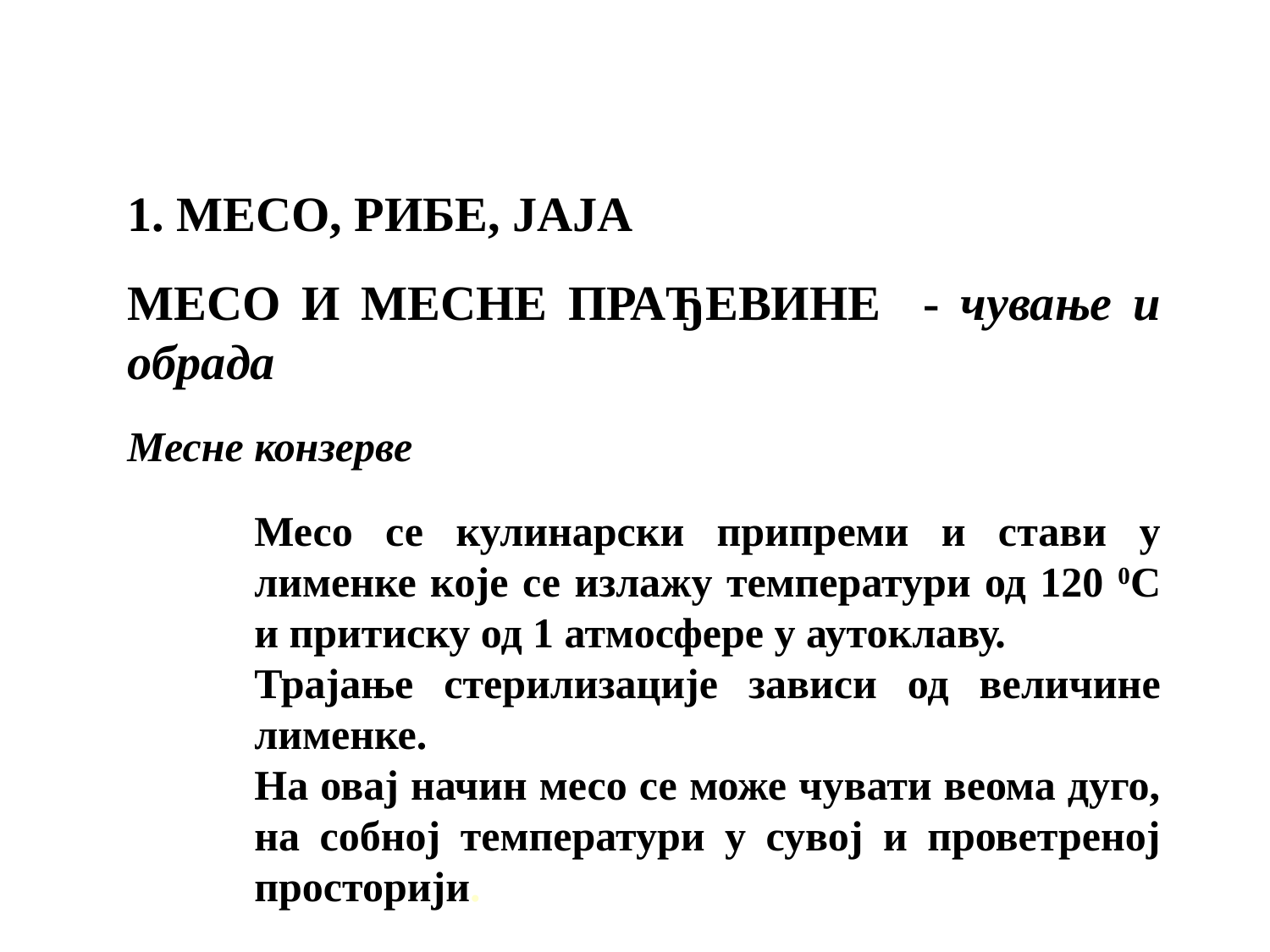

1. МЕСО, РИБЕ, ЈАЈА

МЕСО И МЕСНЕ ПРАЂЕВИНЕ  - чување и обрада

Месне конзерве

Месо се кулинарски припреми и стави у лименке које се излажу температури од 120 0С и притиску од 1 атмосфере у аутоклаву.
Трајање стерилизације зависи од величине лименке.
На овај начин месо се може чувати веома дуго, на собној температури у сувој и проветреној просторији.